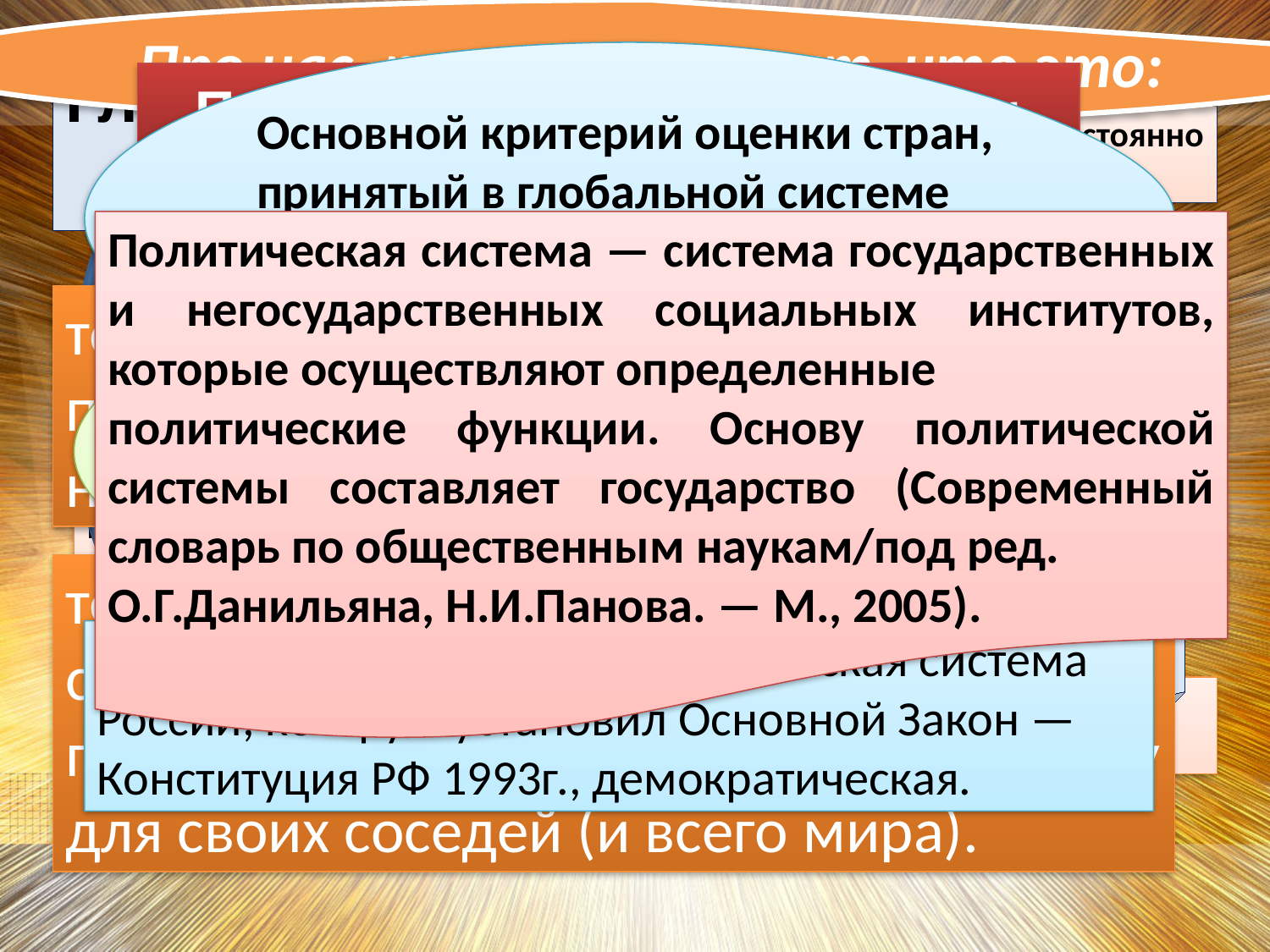

Про нас, россиян, говорят, что это:
Основной критерий оценки стран, принятый в глобальной системе ценностей, — степень их демократичности.
Глобальный мир
Политическая система России
Глобальный мир состоит из образов различных стран, постоянно формируемых с помощью управляемых информационных потоков.

те, кто проиграл «холодную войну»;
Политическая система — система государственных и негосударственных социальных институтов, которые осуществляют определенные
политические функции. Основу политической системы составляет государство (Современный словарь по общественным наукам/под ред.
О.Г.Данильяна, Н.И.Панова. — М., 2005).
Информационные управляемые потоки
Политические
партии
государство
То, что Россия — демократическое государство, следует не только из статьи 1, но и из всего устройства российской власти.
те, кто не умеет управляться сами, не понимает ценности свободы и нуждается в «сильной руке»;
Словно на всемирной «ярмарке тщеславия», каждая страна стремится сформировать свой привлекательный образ — своего рода торговую марку, или бренд.
группы
 интересов
Местное
 самоуправление
Можно сказать, что именно сейчас разворачивается острейшая информационно-идеологическая борьба за этот образ.
Мы должны указать, что политическая система России, которую установил Основной Закон — Конституция РФ 1993г., демократическая.
Бренд
те, кто, обладая рабским менталитетом, стремится подчинить себе всех вокруг, а потому представляет постоянную угрозу для своих соседей (и всего мира).
Образ страны
       СМИ
Мы создаем новую демократическую Россию, образ которой еще окончательно не закрепился в современном мировом сообществе.